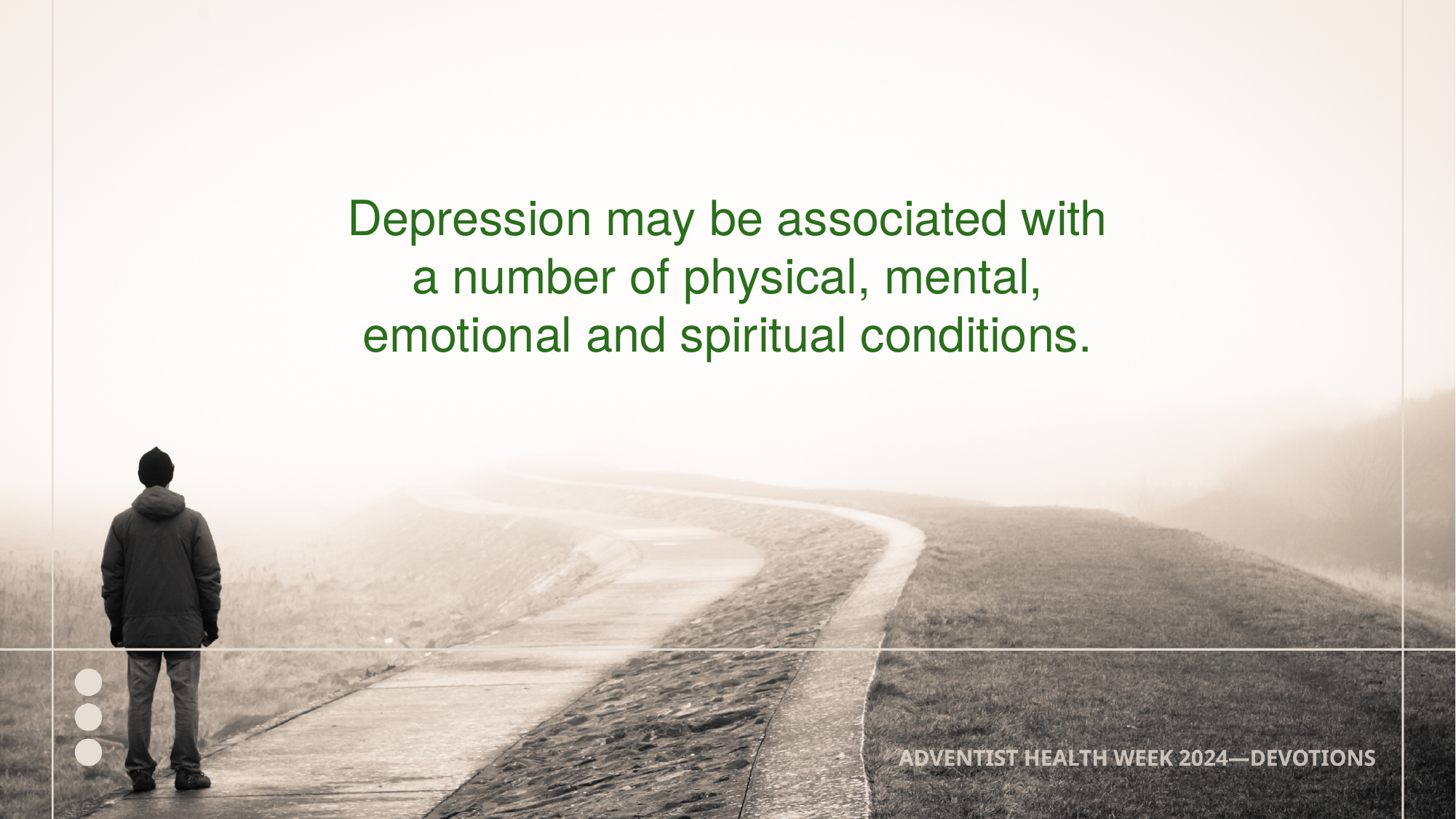

Depression may be associated with a number of physical, mental, emotional and spiritual conditions.